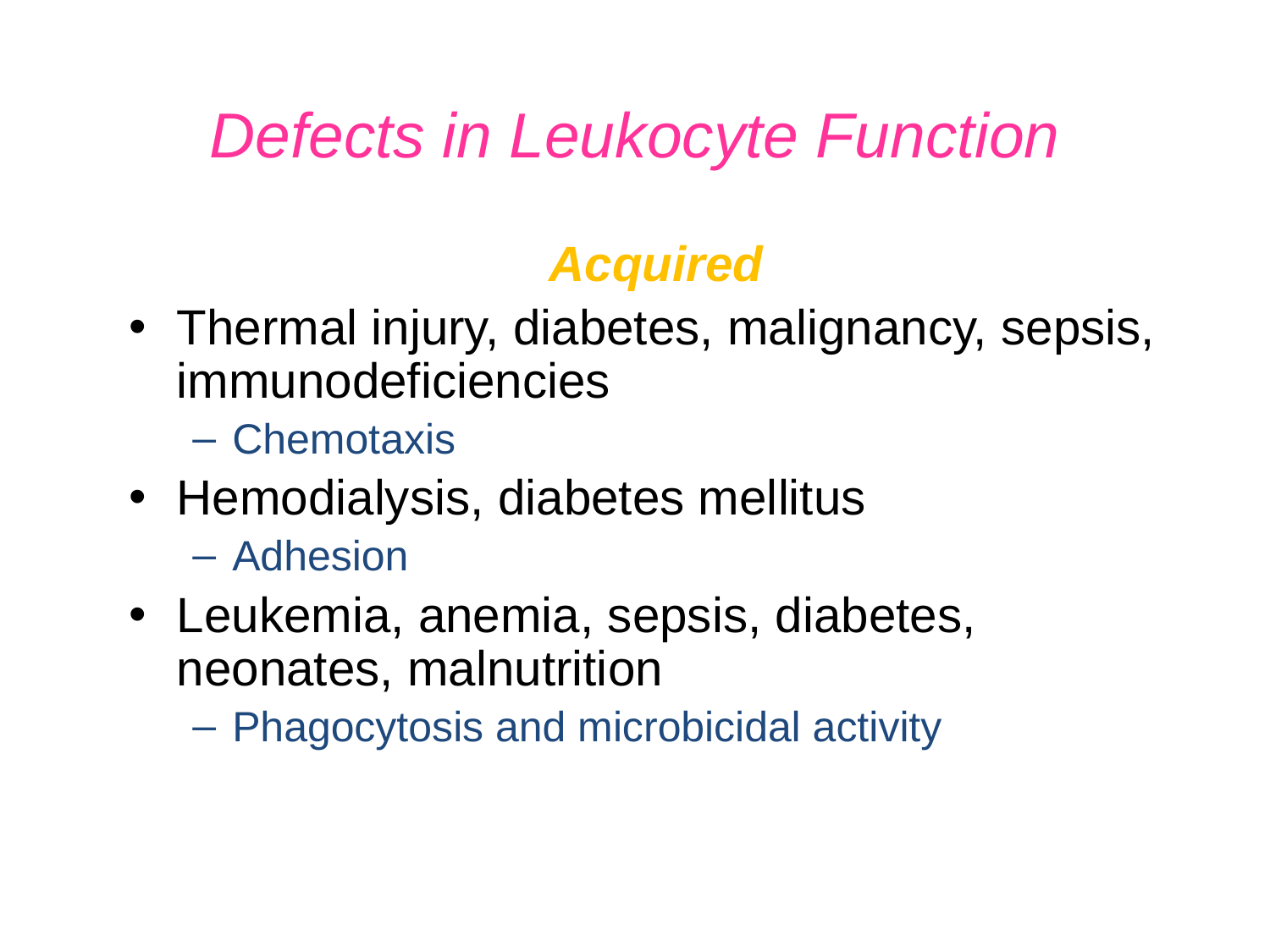

# Defects in Leukocyte Function
Acquired
Thermal injury, diabetes, malignancy, sepsis, immunodeficiencies
Chemotaxis
Hemodialysis, diabetes mellitus
Adhesion
Leukemia, anemia, sepsis, diabetes, neonates, malnutrition
Phagocytosis and microbicidal activity